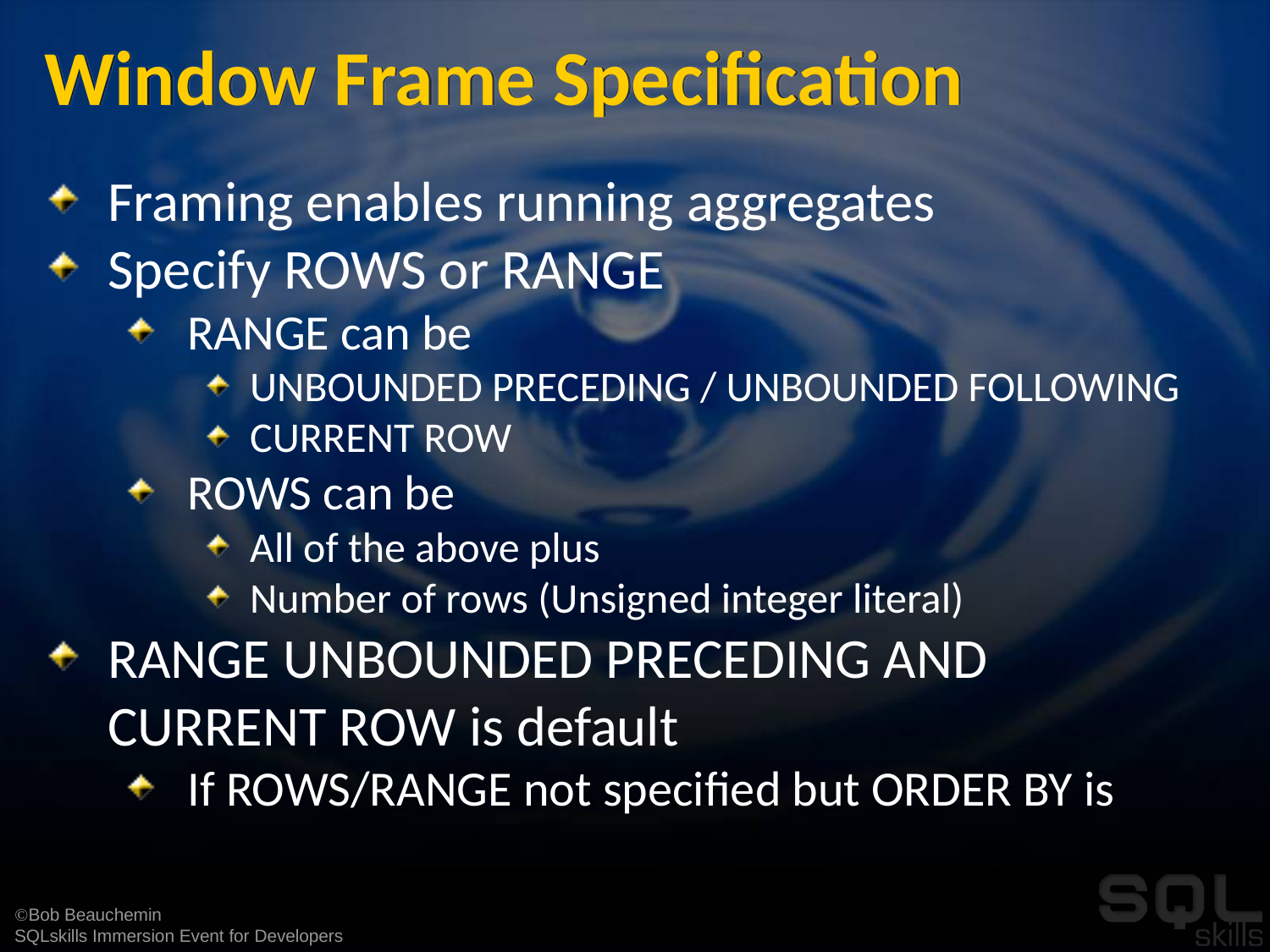

# Window Frame Specification
Framing enables running aggregates
Specify ROWS or RANGE
RANGE can be
UNBOUNDED PRECEDING / UNBOUNDED FOLLOWING
CURRENT ROW
ROWS can be
All of the above plus
Number of rows (Unsigned integer literal)
RANGE UNBOUNDED PRECEDING AND CURRENT ROW is default
If ROWS/RANGE not specified but ORDER BY is